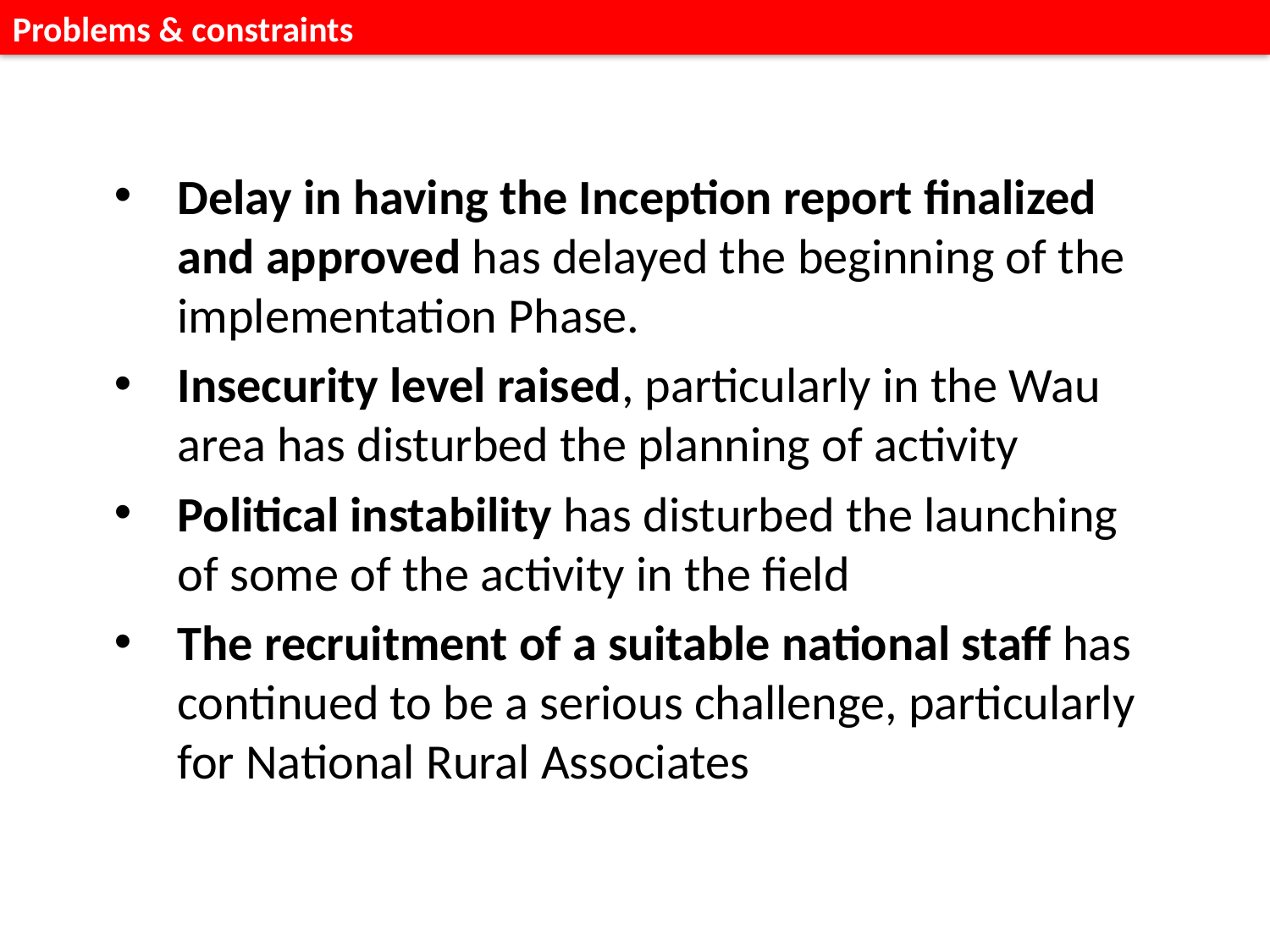

Problems & constraints
Delay in having the Inception report finalized and approved has delayed the beginning of the implementation Phase.
Insecurity level raised, particularly in the Wau area has disturbed the planning of activity
Political instability has disturbed the launching of some of the activity in the field
The recruitment of a suitable national staff has continued to be a serious challenge, particularly for National Rural Associates